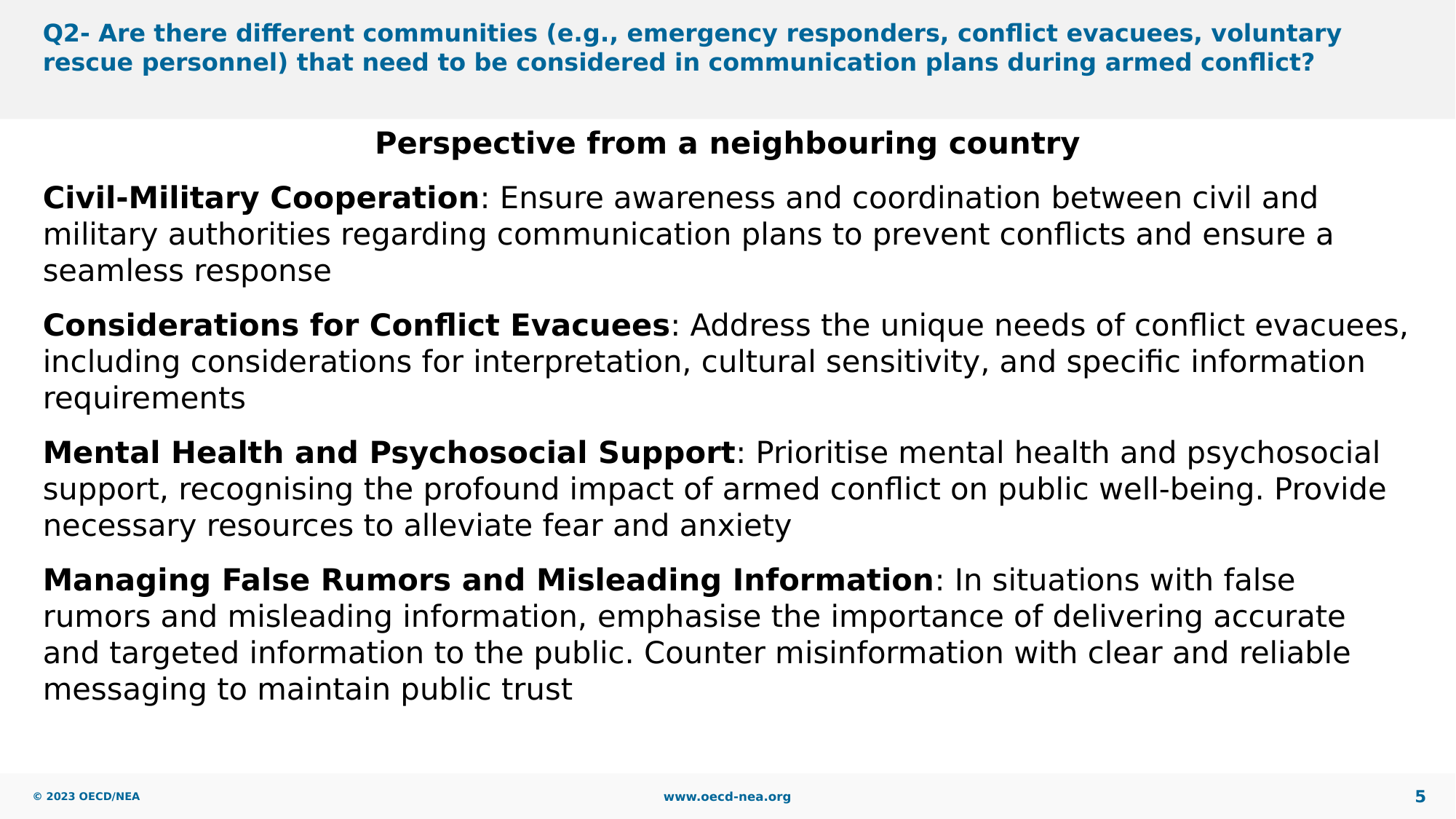

# Q2- Are there different communities (e.g., emergency responders, conflict evacuees, voluntary rescue personnel) that need to be considered in communication plans during armed conflict?
Perspective from a neighbouring country
Civil-Military Cooperation: Ensure awareness and coordination between civil and military authorities regarding communication plans to prevent conflicts and ensure a seamless response
Considerations for Conflict Evacuees: Address the unique needs of conflict evacuees, including considerations for interpretation, cultural sensitivity, and specific information requirements
Mental Health and Psychosocial Support: Prioritise mental health and psychosocial support, recognising the profound impact of armed conflict on public well-being. Provide necessary resources to alleviate fear and anxiety
Managing False Rumors and Misleading Information: In situations with false rumors and misleading information, emphasise the importance of delivering accurate and targeted information to the public. Counter misinformation with clear and reliable messaging to maintain public trust